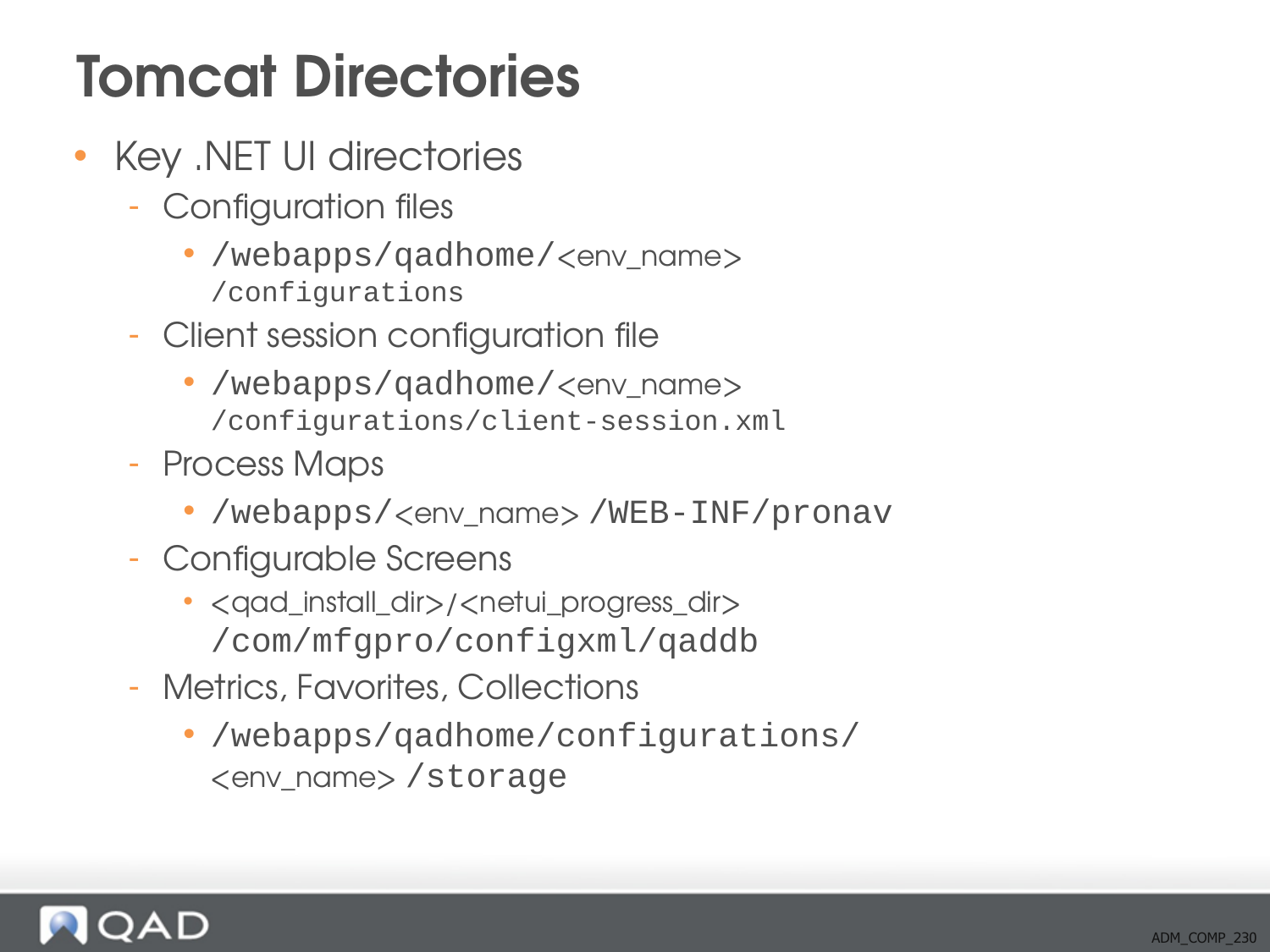

# Tomcat Directories
Key .NET UI directories
Configuration files
/webapps/qadhome/<env_name>
/configurations
Client session configuration file
/webapps/qadhome/<env_name>
/configurations/client-session.xml
Process Maps
/webapps/<env_name> /WEB-INF/pronav
Configurable Screens
<qad_install_dir>/<netui_progress_dir> /com/mfgpro/configxml/qaddb
Metrics, Favorites, Collections
/webapps/qadhome/configurations/
<env_name> /storage
ADM_COMP_230